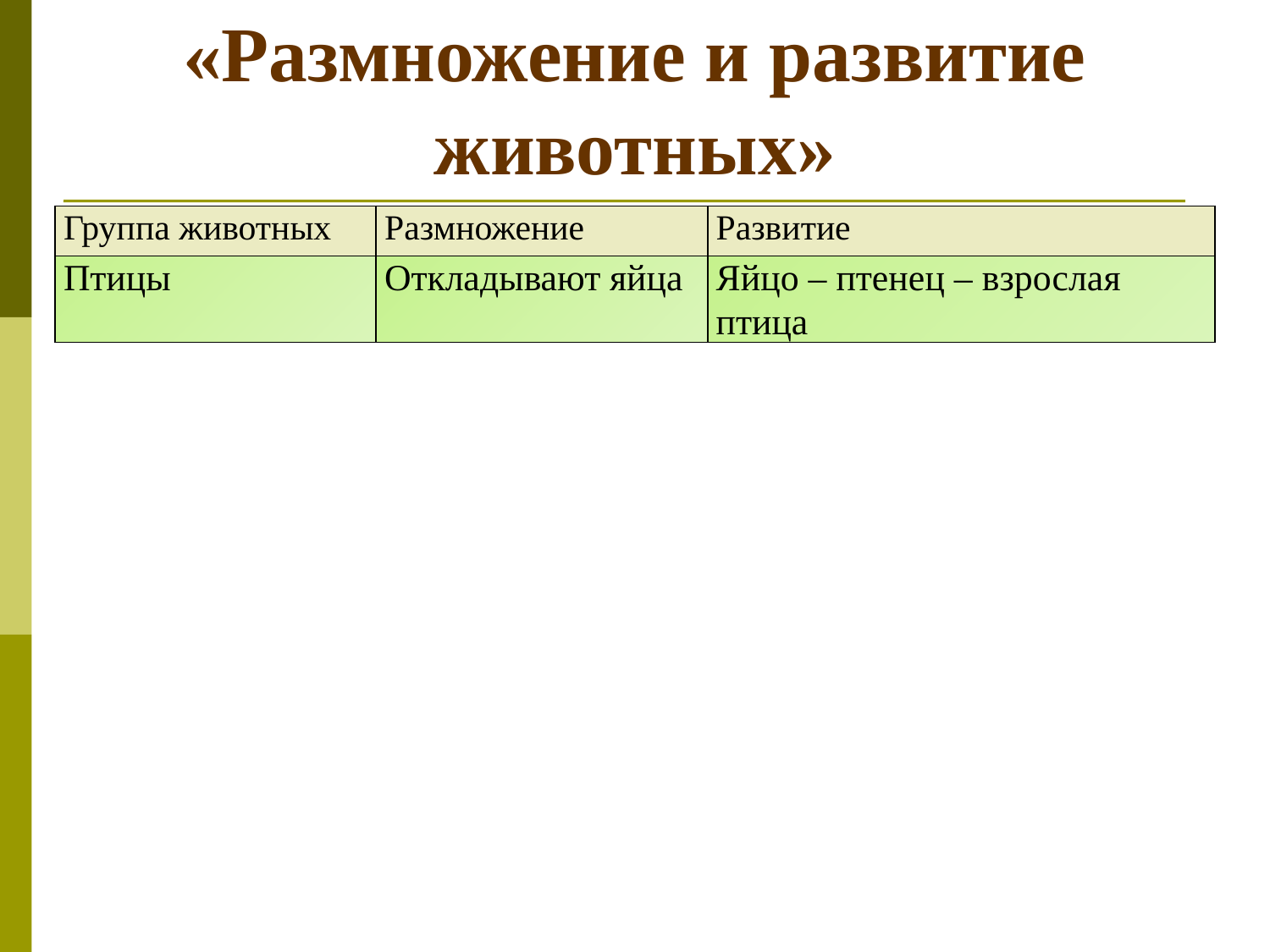

# «Размножение и развитие животных»
| Группа животных | Размножение | Развитие |
| --- | --- | --- |
| Птицы | Откладывают яйца | Яйцо – птенец – взрослая птица |